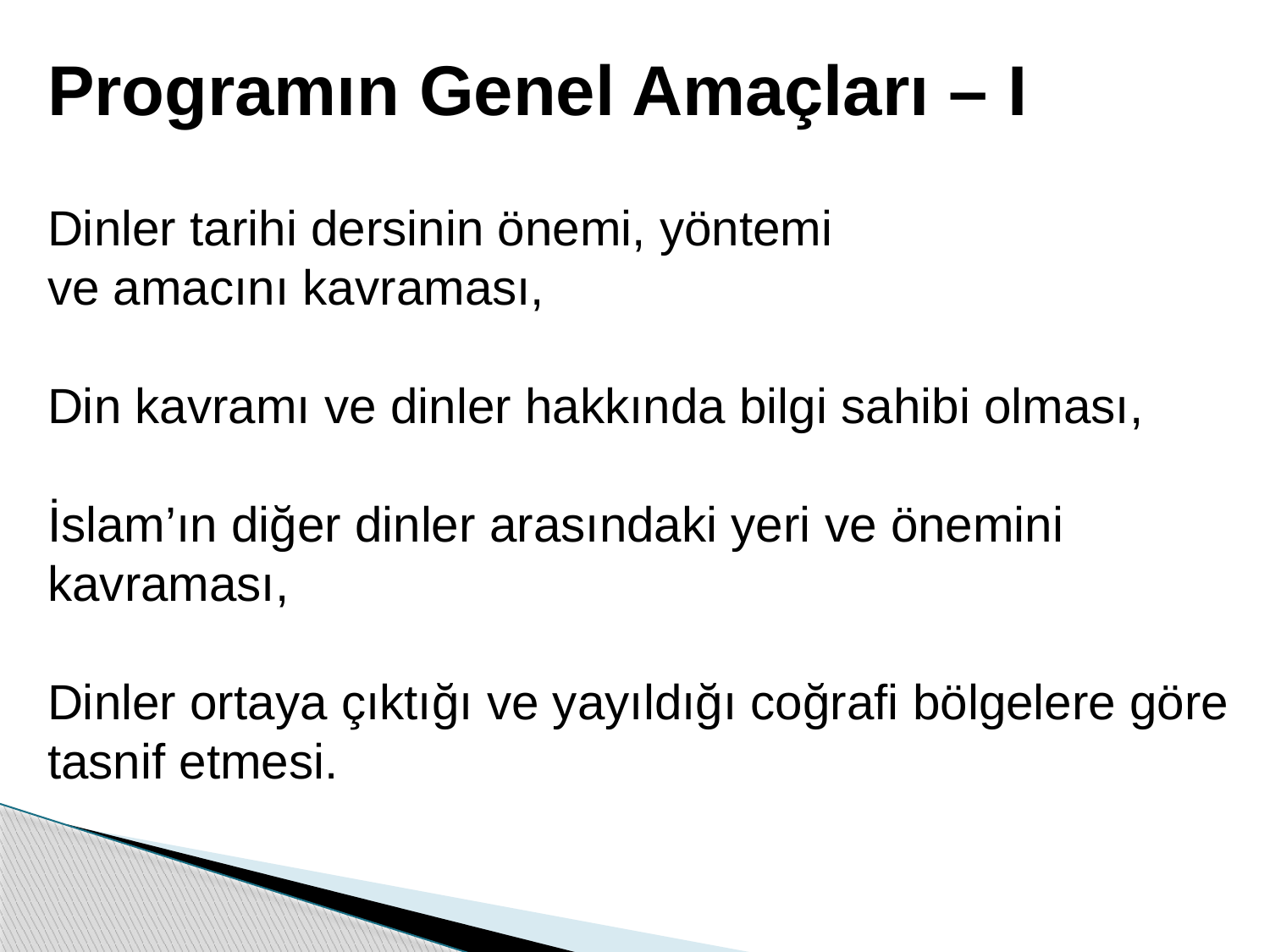

Programın Genel Amaçları – I

Dinler tarihi dersinin önemi, yöntemi
ve amacını kavraması,

Din kavramı ve dinler hakkında bilgi sahibi olması,

İslam’ın diğer dinler arasındaki yeri ve önemini kavraması,

Dinler ortaya çıktığı ve yayıldığı coğrafi bölgelere göre tasnif etmesi.